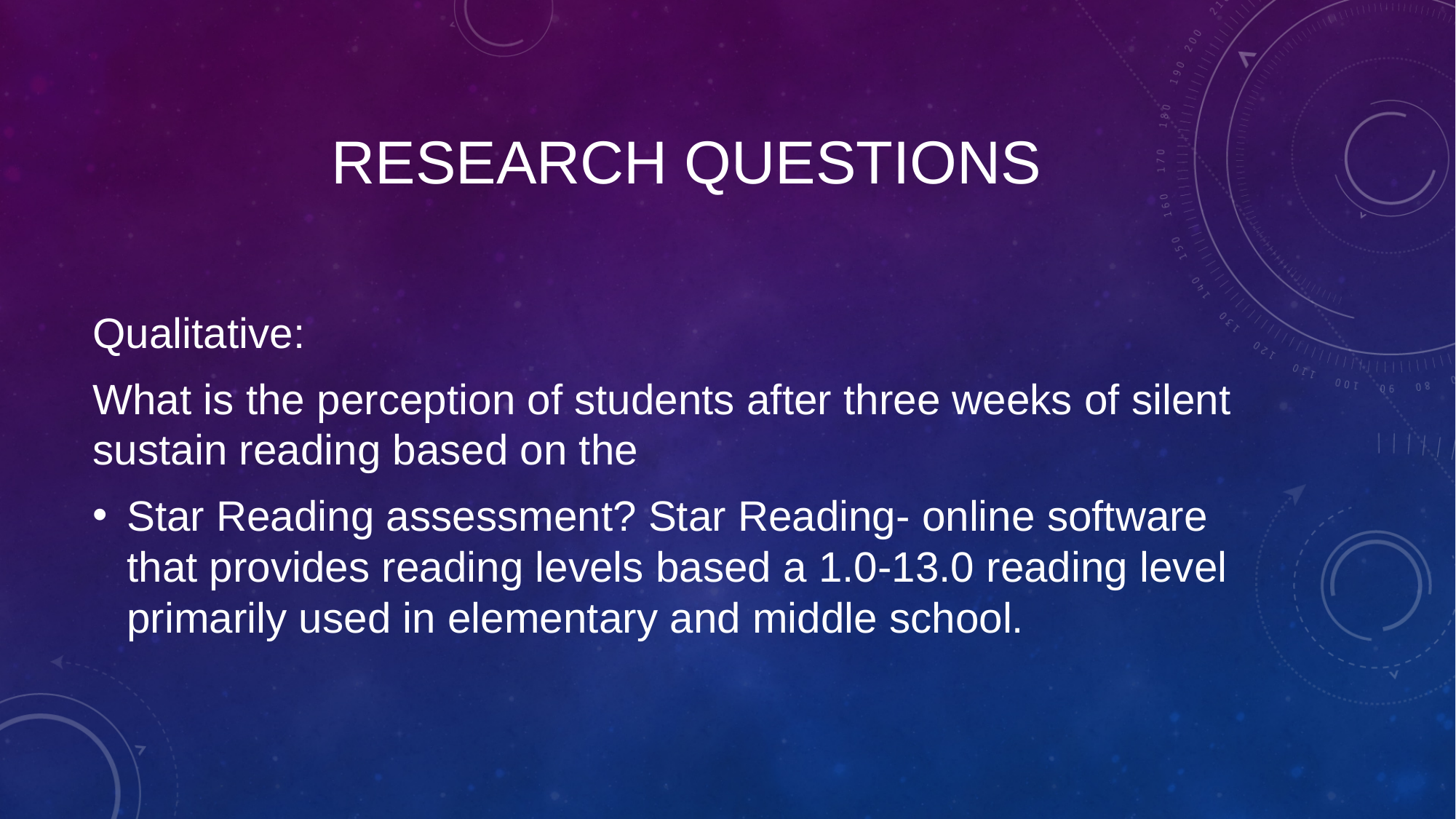

# Research questions
Qualitative:
What is the perception of students after three weeks of silent sustain reading based on the
Star Reading assessment? Star Reading- online software that provides reading levels based a 1.0-13.0 reading level primarily used in elementary and middle school.